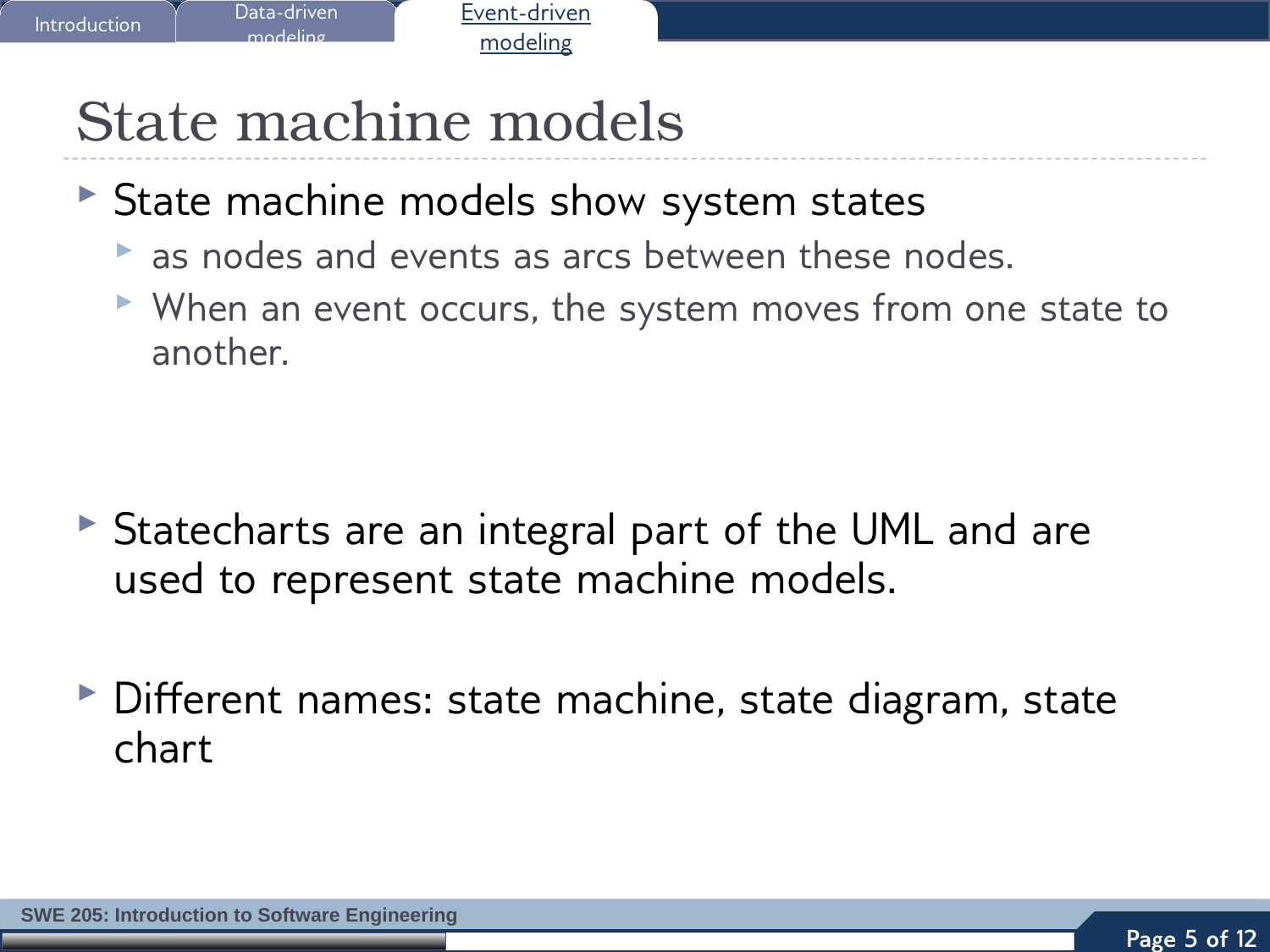

Introduction
Data-driven modeling
Event-driven modeling
# State machine models
State machine models show system states
as nodes and events as arcs between these nodes.
When an event occurs, the system moves from one state to another.

Statecharts are an integral part of the UML and are used to represent state machine models.

Different names: state machine, state diagram, state chart
5
Page 5 of 12